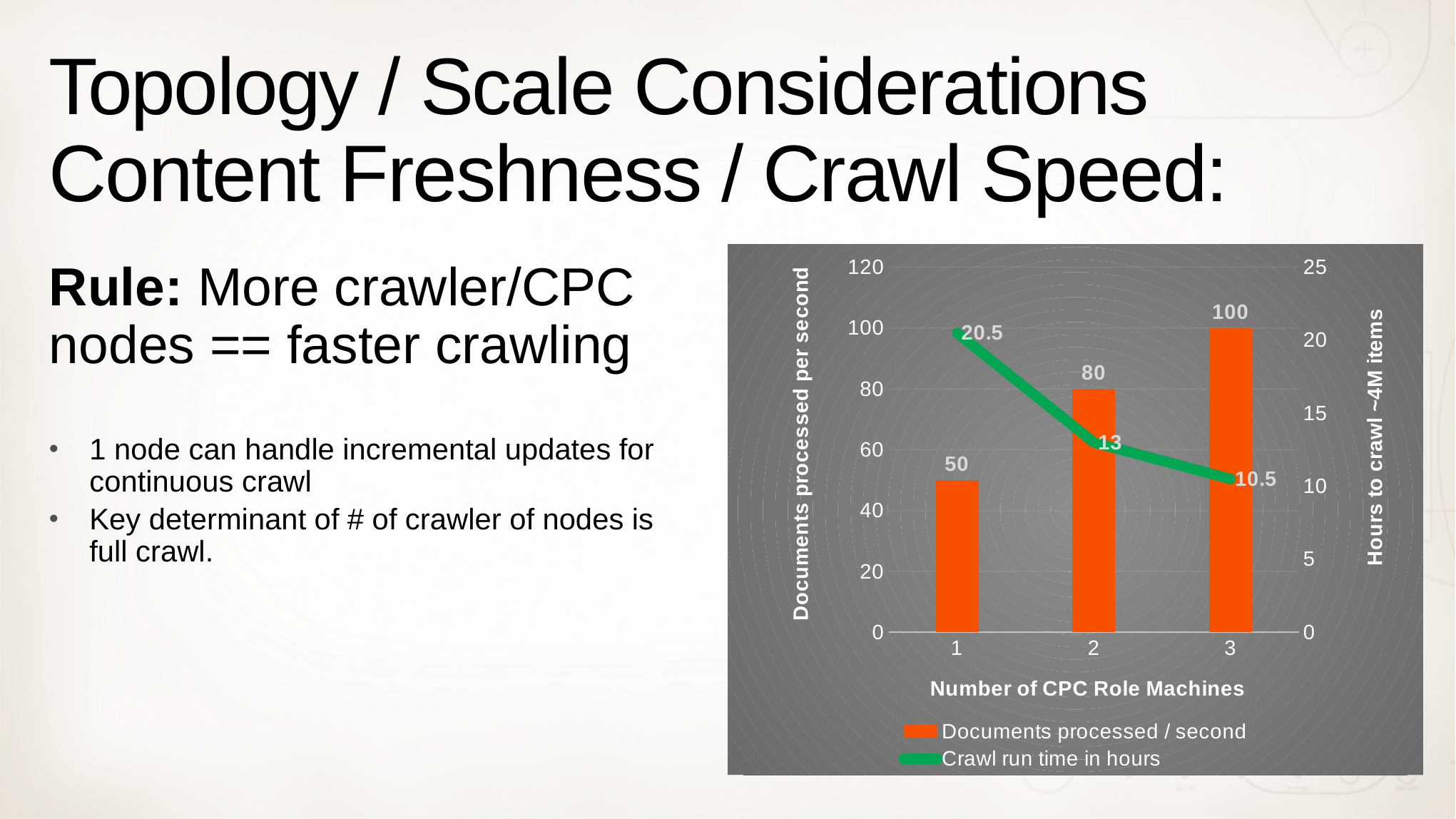

# Topology / Scale Considerations Content Freshness / Crawl Speed:

### Chart

| Category | Documents processed / second | Crawl run time in hours |
|---|---|---|
| 1 | 50.0 | 20.5 |
| 2 | 80.0 | 13.0 |
| 3 | 100.0 | 10.5 |
Rule: More crawler/CPC nodes == faster crawling

1 node can handle incremental updates for continuous crawl
Key determinant of # of crawler of nodes is full crawl.